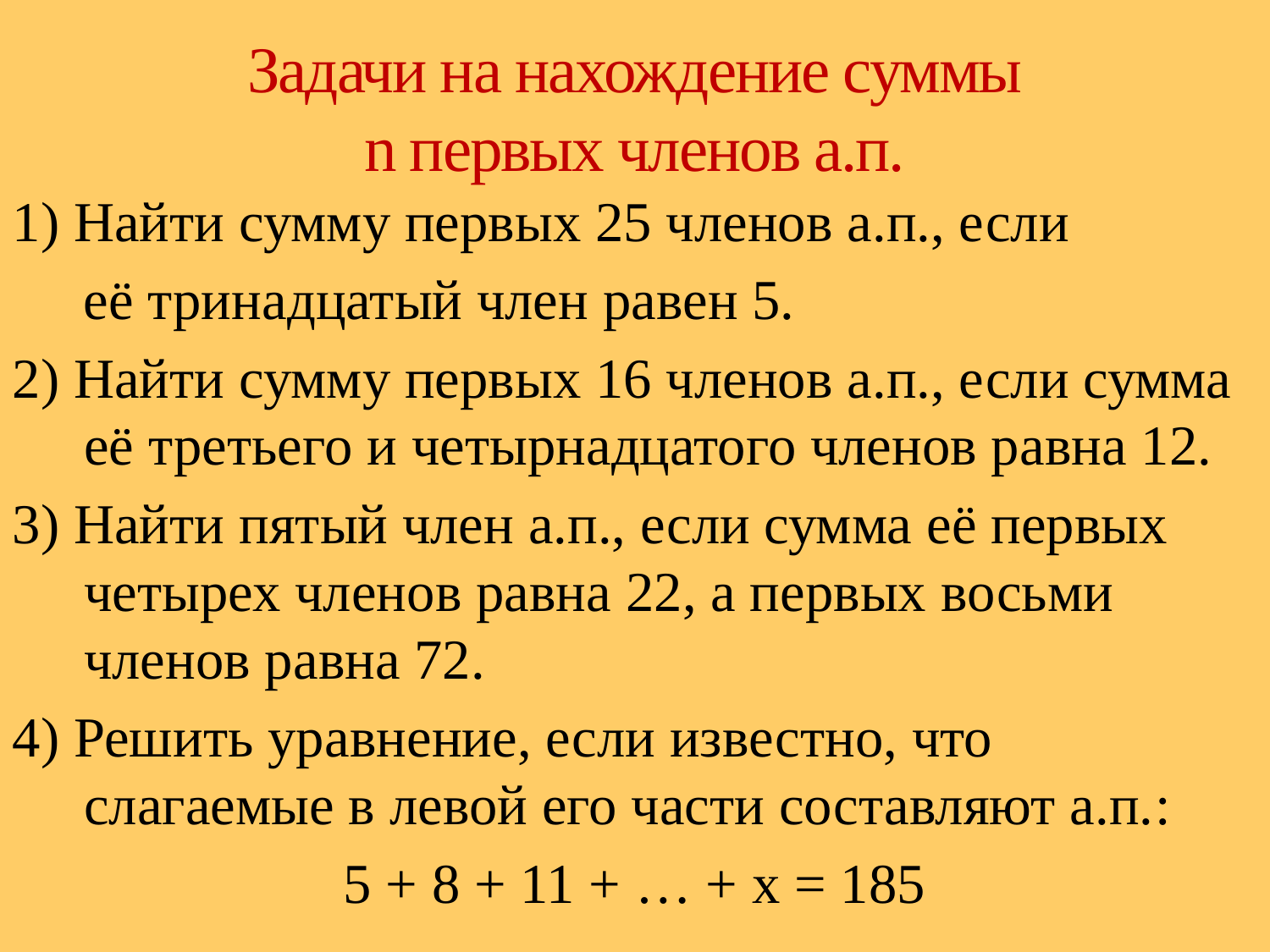

# Задачи на нахождение суммы n первых членов а.п.
1) Найти сумму первых 25 членов а.п., если
     её тринадцатый член равен 5.
2) Найти сумму первых 16 членов а.п., если сумма её третьего и четырнадцатого членов равна 12.
3) Найти пятый член а.п., если сумма её первых четырех членов равна 22, а первых восьми членов равна 72.
4) Решить уравнение, если известно, что слагаемые в левой его части составляют а.п.:
5 + 8 + 11 + … + х = 185